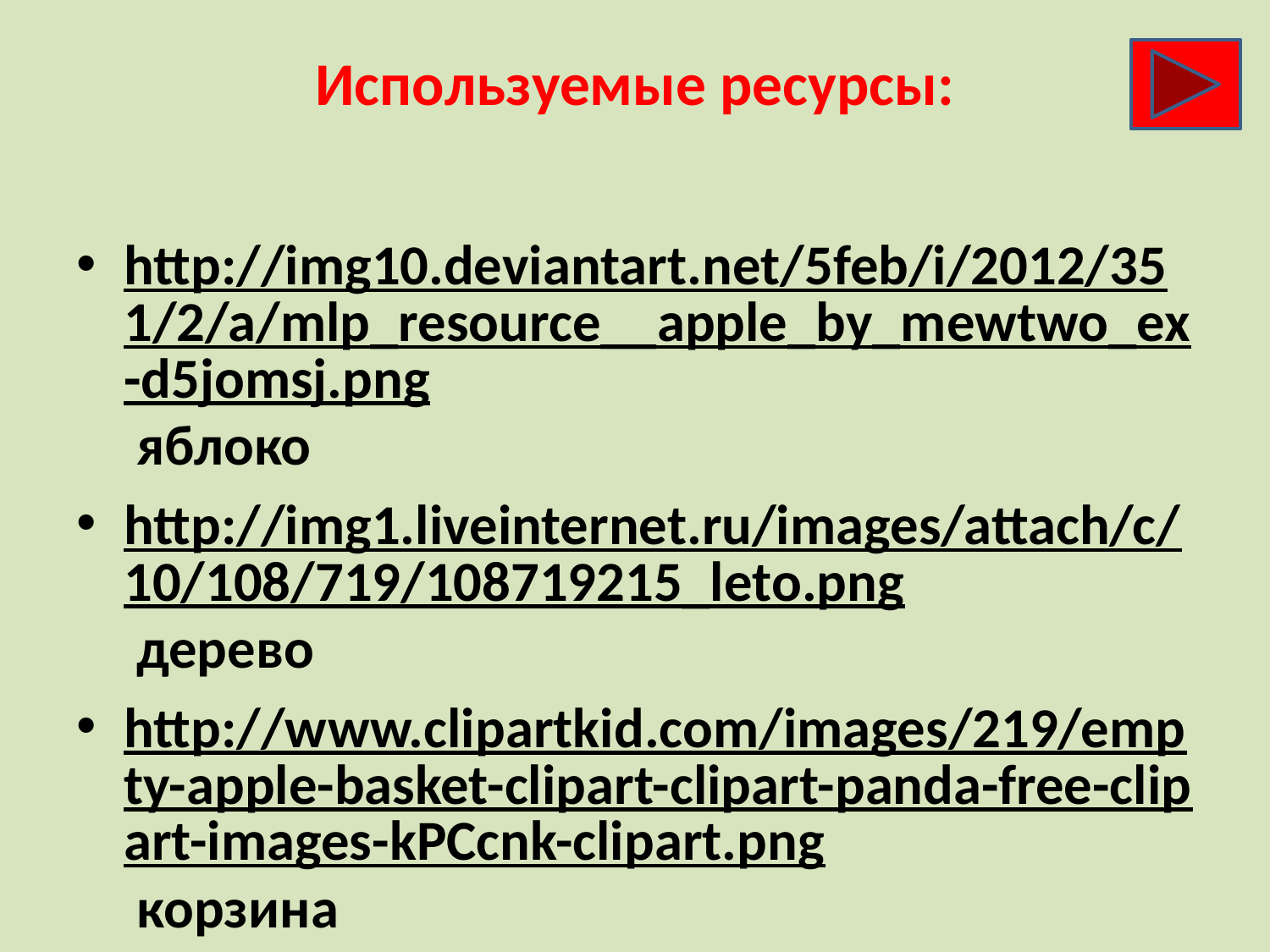

# Используемые ресурсы:

http://img10.deviantart.net/5feb/i/2012/351/2/a/mlp_resource__apple_by_mewtwo_ex-d5jomsj.png яблоко
http://img1.liveinternet.ru/images/attach/c/10/108/719/108719215_leto.png дерево
http://www.clipartkid.com/images/219/empty-apple-basket-clipart-clipart-panda-free-clipart-images-kPCcnk-clipart.png корзина